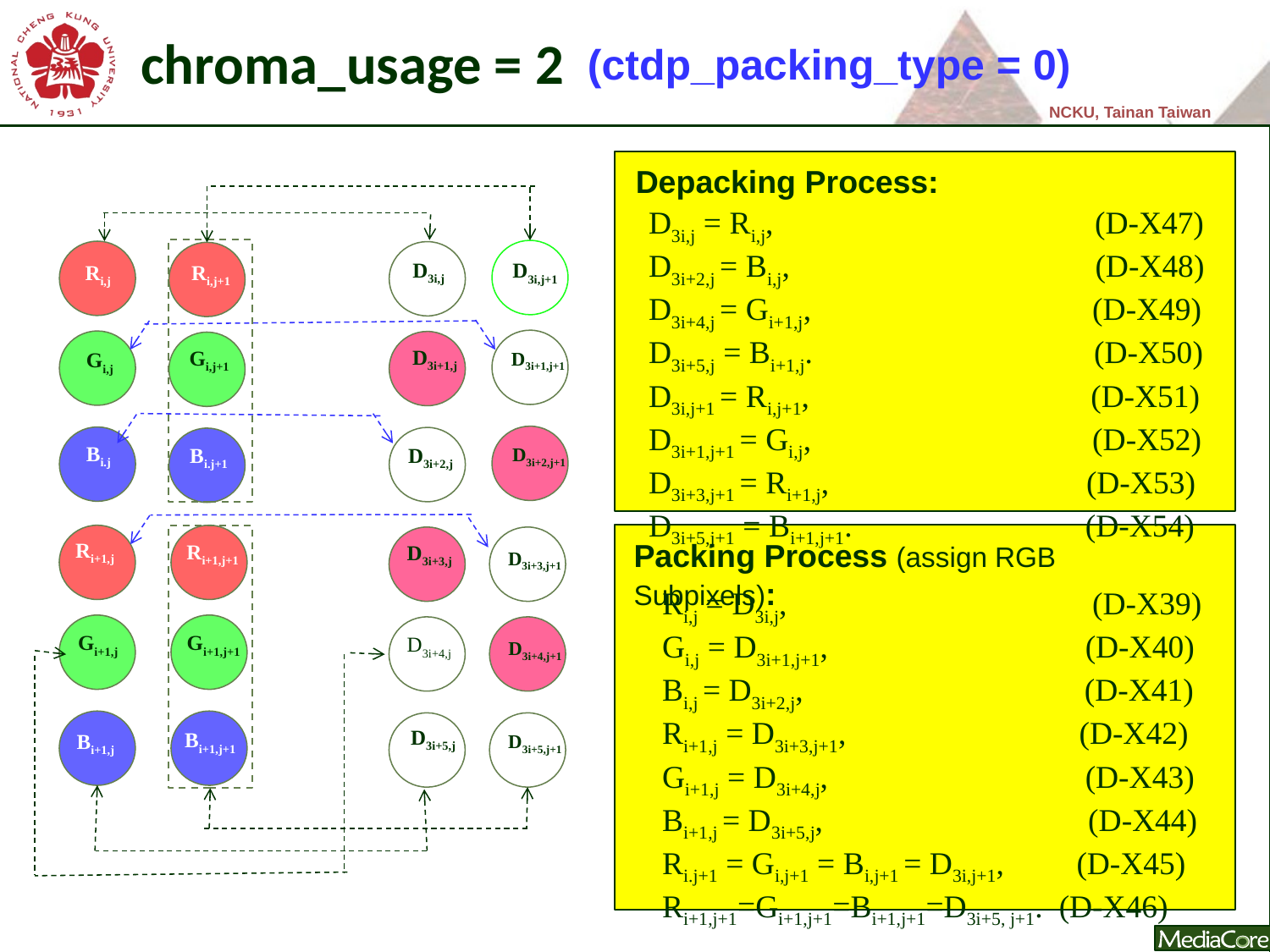

chroma_usage = 2
(ctdp_packing_type = 0)

Depacking Process:

Ri,j
Ri,j+1

Gi,j+1
Gi,j

Bi.j
Bi.j+1

Ri+1,j
Ri+1,j+1

Gi+1,j+1
Gi+1,j

Bi+1,j+1
Bi+1,j

D3i,j
D3i,j+1

D3i+1,j
D3i+1,j+1

D3i+2,j
D3i+2,j+1

D3i+3,j
D3i+3,j+1

D3i+4,j
D3i+4,j+1

D3i+5,j
D3i+5,j+1
D3i,j = Ri,j,                                        (D-X47)
D3i+2,j = Bi,j,                                      (D-X48)
D3i+4,j = Gi+1,j,                                   (D-X49)
D3i+5,j = Bi+1,j.                                   (D-X50)
D3i,j+1 = Ri,j+1,                                   (D-X51)
D3i+1,j+1 = Gi,j,                                   (D-X52)
D3i+3,j+1 = Ri+1,j,                                (D-X53)
D3i+5,j+1 = Bi+1,j+1.                             (D-X54)

Packing Process (assign RGB Subpixels):
Ri,j = D3i,j,                                      (D-X39)
Gi,j = D3i+1,j+1,                                (D-X40)
Bi,j = D3i+2,j,                                   (D-X41)
Ri+1,j = D3i+3,j+1,                             (D-X42)
Gi+1,j = D3i+4,j,                                (D-X43)
Bi+1,j = D3i+5,j,                                 (D-X44)
Ri.j+1 = Gi,j+1 = Bi,j+1 = D3i,j+1,         (D-X45)
Ri+1,j+1=Gi+1,j+1=Bi+1,j+1=D3i+5, j+1.  (D-X46)